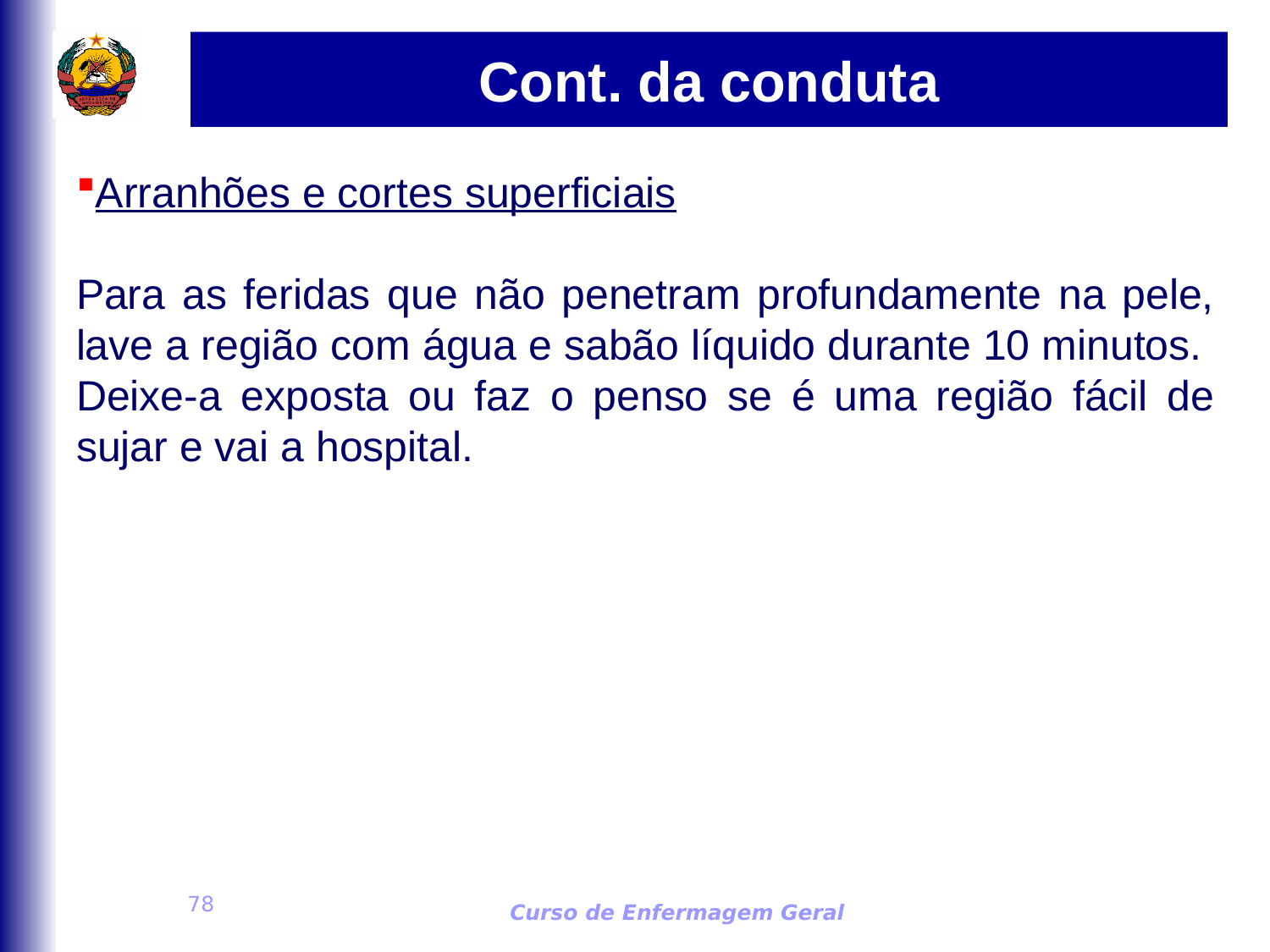

# Cont. da conduta
Arranhões e cortes superficiais
Para as feridas que não penetram profundamente na pele, lave a região com água e sabão líquido durante 10 minutos.  Deixe-a exposta ou faz o penso se é uma região fácil de sujar e vai a hospital.

78
Curso de Enfermagem Geral